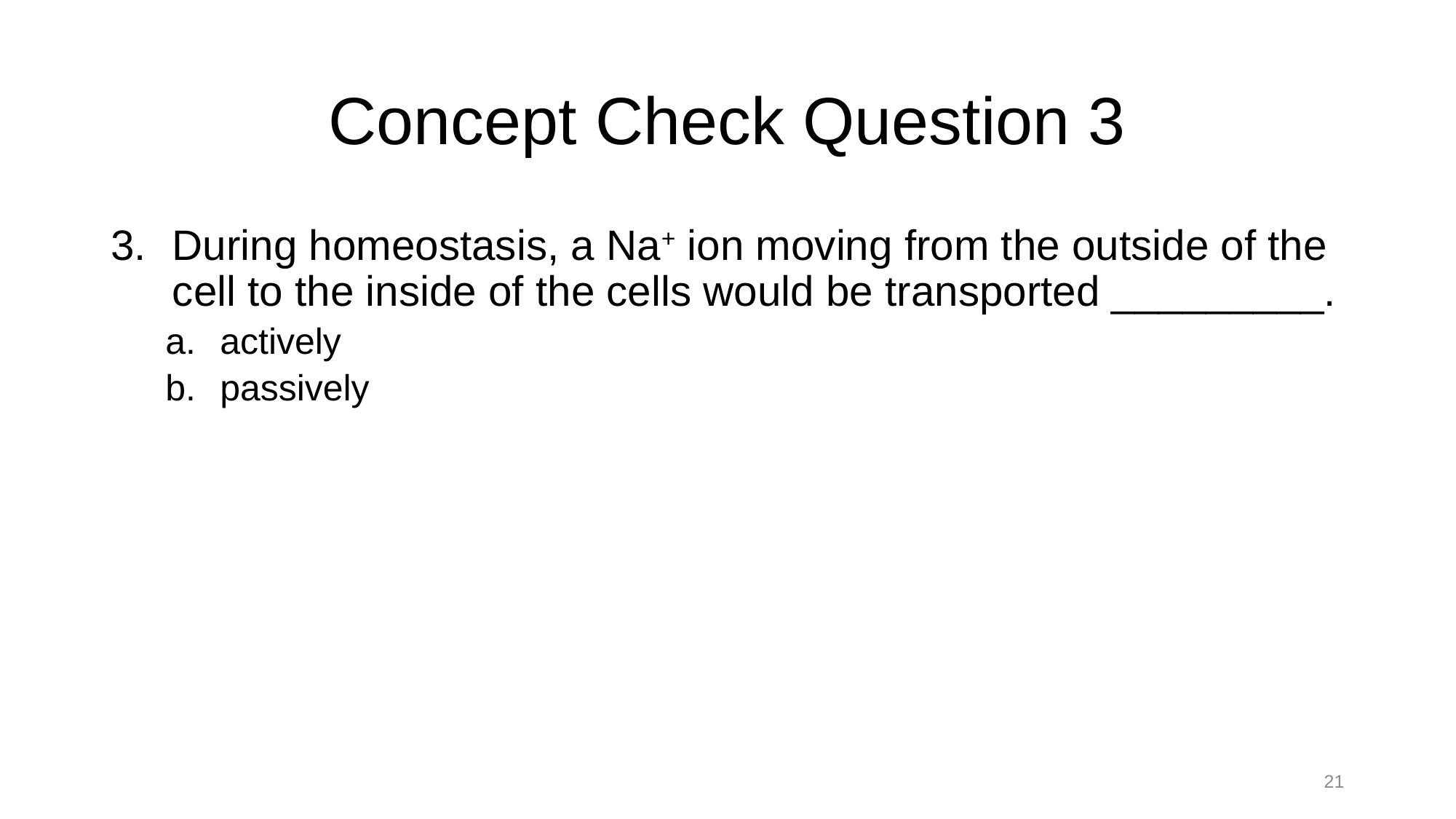

# Concept Check Question 3
During homeostasis, a Na+ ion moving from the outside of the cell to the inside of the cells would be transported _________.
actively
passively
21